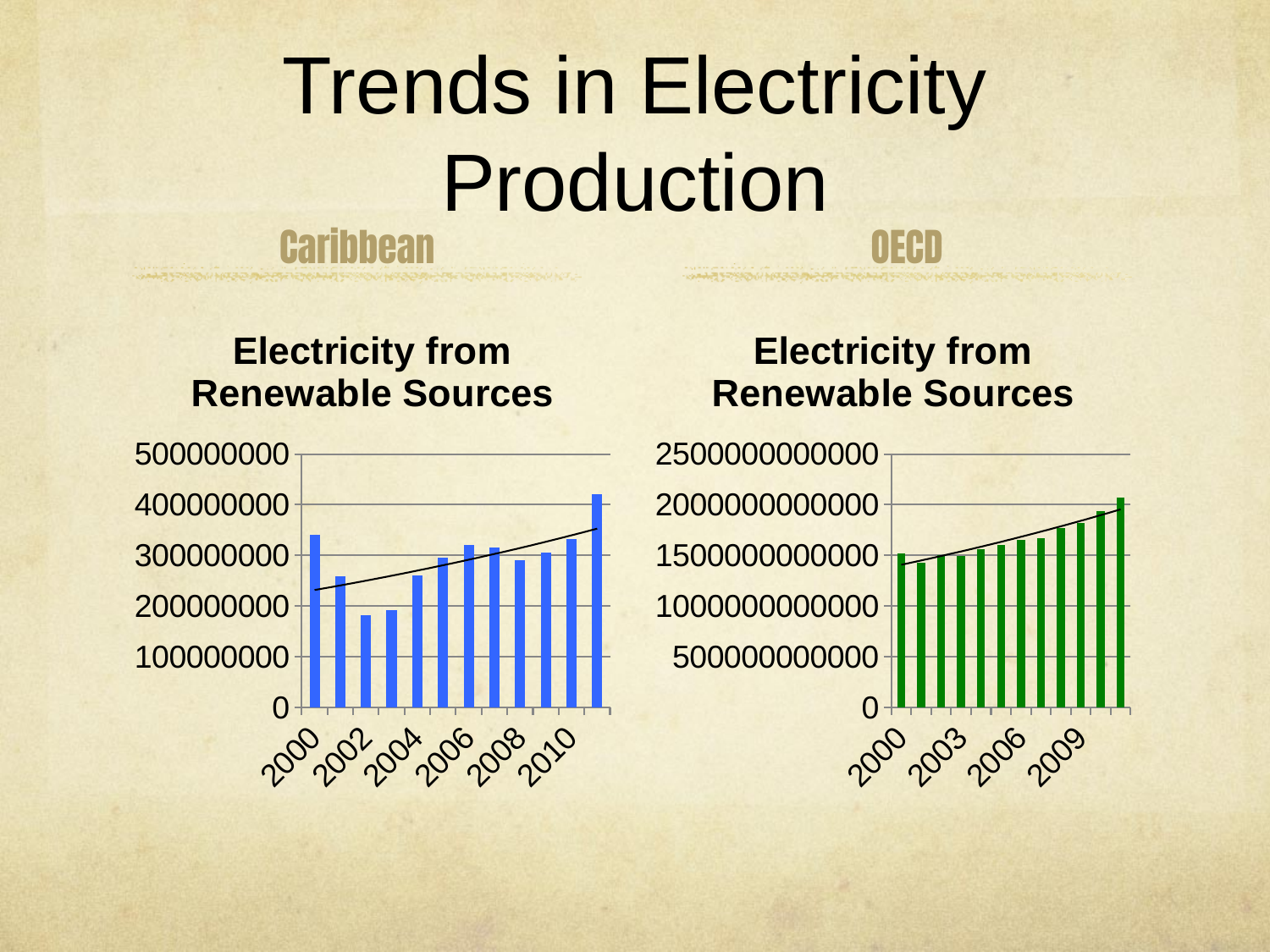

# Trends in Electricity Production
Caribbean
OECD

### Chart:

| Category | Electricity from Renewable Sources |
|---|---|
| 2000.0 | 340000000.0 |
| 2001.0 | 259000000.0 |
| 2002.0 | 182000000.0 |
| 2003.0 | 192000000.0 |
| 2004.0 | 260000000.0 |
| 2005.0 | 296000000.0 |
| 2006.0 | 321000000.0 |
| 2007.0 | 316000000.0 |
| 2008.0 | 291000000.0 |
| 2009.0 | 305000000.0 |
| 2010.0 | 332000000.0 |
| 2011.0 | 421000000.0 |

### Chart:

| Category | Electricity from Renewable Sources |
|---|---|
| 2000.0 | 1522176000000.0 |
| 2001.0 | 1427223000000.0 |
| 2002.0 | 1499331000000.0 |
| 2003.0 | 1496085000000.0 |
| 2004.0 | 1558371000000.0 |
| 2005.0 | 1601758000000.0 |
| 2006.0 | 1655539000000.0 |
| 2007.0 | 1668041000000.0 |
| 2008.0 | 1766489000000.0 |
| 2009.0 | 1819657000000.0 |
| 2010.0 | 1933132000000.0 |
| 2011.0 | 2071478000000.0 |